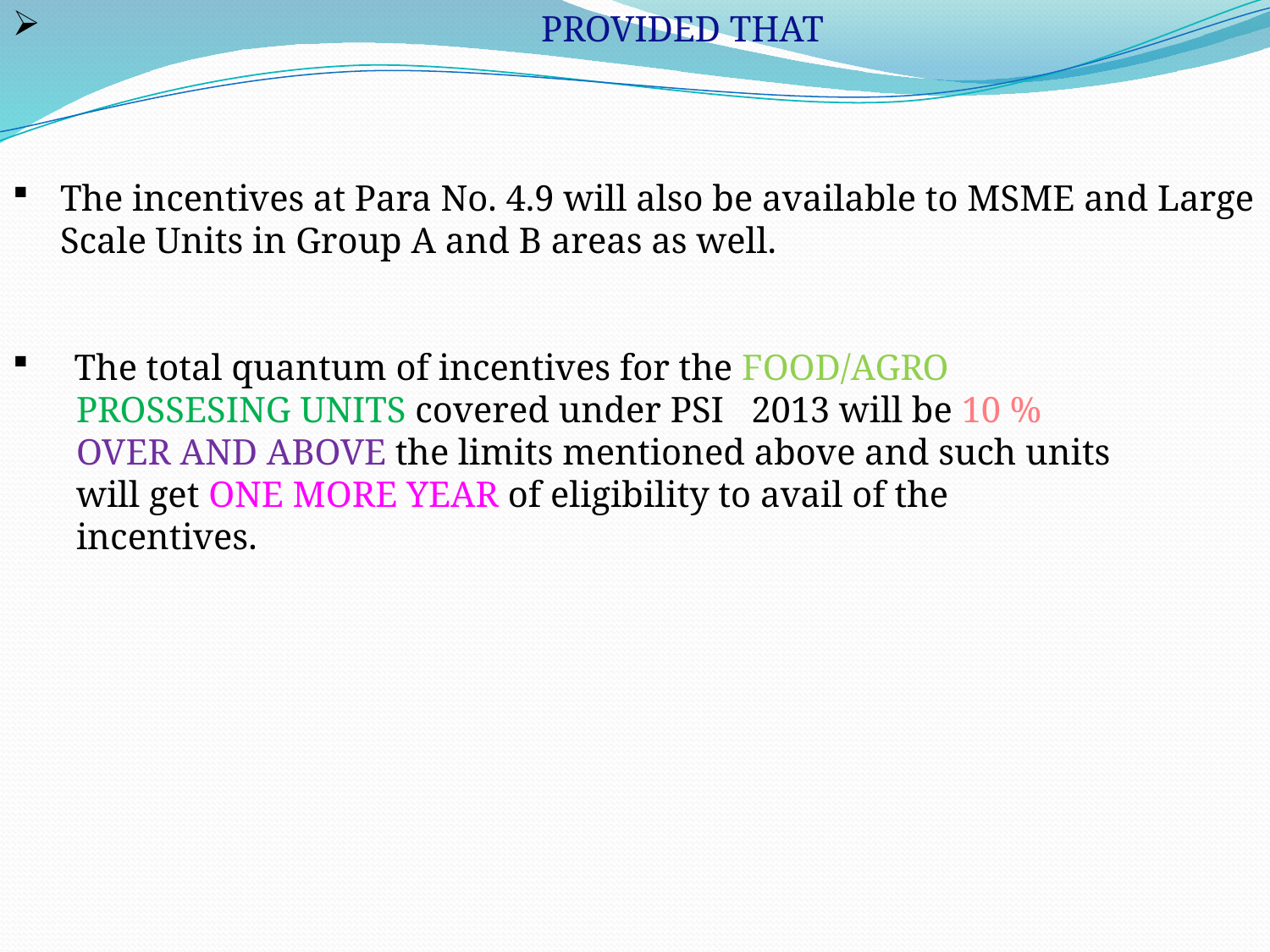

PROVIDED THAT

The incentives at Para No. 4.9 will also be available to MSME and Large Scale Units in Group A and B areas as well.

     The total quantum of incentives for the FOOD/AGRO
       PROSSESING UNITS covered under PSI   2013 will be 10 %
       OVER AND ABOVE the limits mentioned above and such units
       will get ONE MORE YEAR of eligibility to avail of the
       incentives.
 WWW.INDUSTRIALSUBSIDY.COM                                   BY CA G.B.MODI